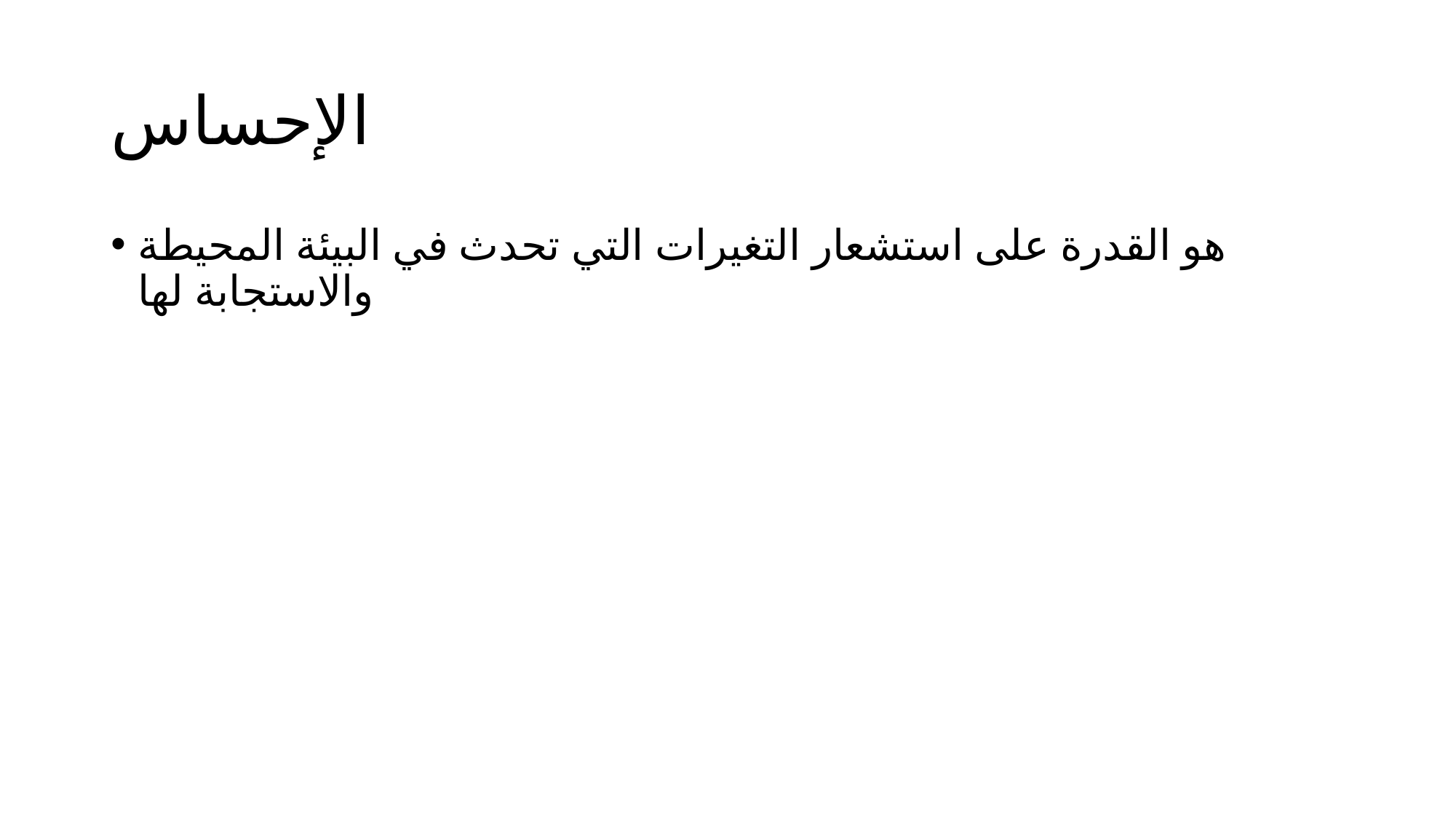

# الإحساس
هو القدرة على استشعار التغيرات التي تحدث في البيئة المحيطة والاستجابة لها